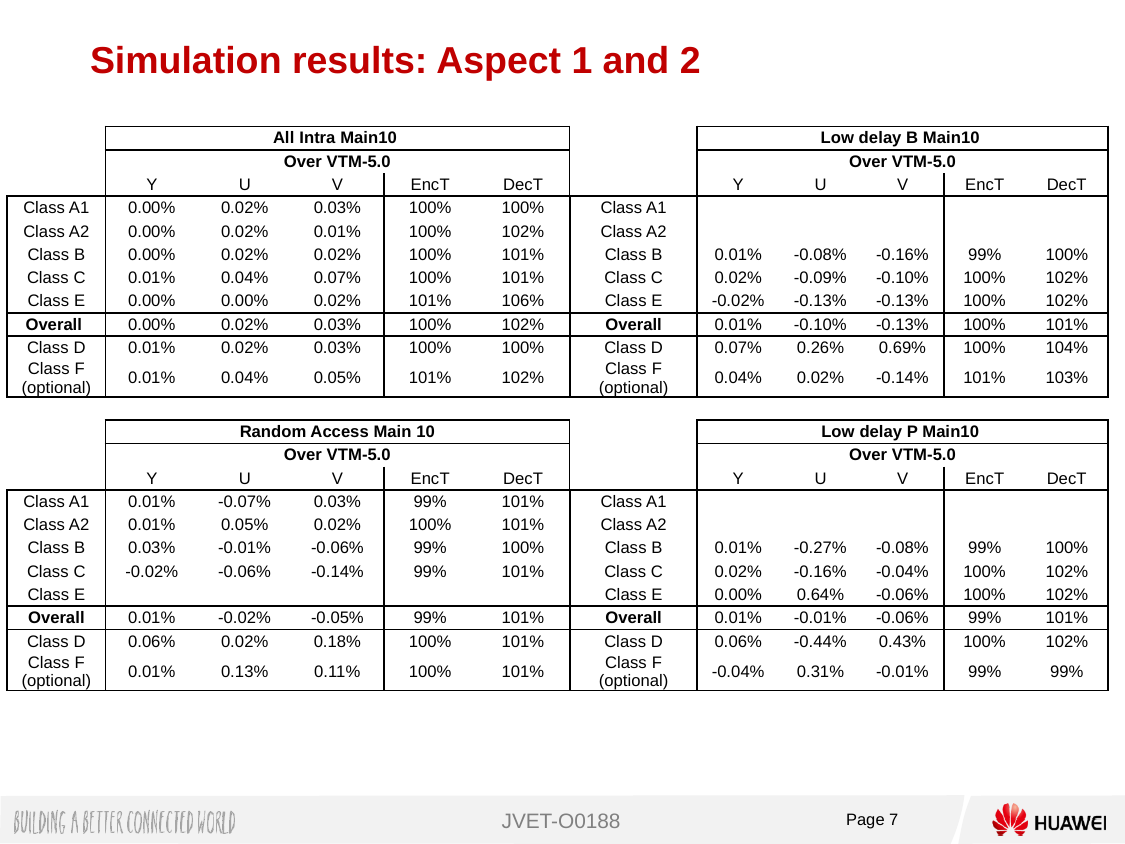

Simulation results: Aspect 1 and 2

|  | All Intra Main10 |  |  |  |  |
| --- | --- | --- | --- | --- | --- |
|  | Over VTM-5.0 |  |  |  |  |
|  | Y | U | V | EncT | DecT |
| Class A1 | 0.00% | 0.02% | 0.03% | 100% | 100% |
| Class A2 | 0.00% | 0.02% | 0.01% | 100% | 102% |
| Class B | 0.00% | 0.02% | 0.02% | 100% | 101% |
| Class C | 0.01% | 0.04% | 0.07% | 100% | 101% |
| Class E | 0.00% | 0.00% | 0.02% | 101% | 106% |
| Overall | 0.00% | 0.02% | 0.03% | 100% | 102% |
| Class D | 0.01% | 0.02% | 0.03% | 100% | 100% |
| Class F (optional) | 0.01% | 0.04% | 0.05% | 101% | 102% |
|  |  |  |  |  |  |
|  | Random Access Main 10 |  |  |  |  |
|  | Over VTM-5.0 |  |  |  |  |
|  | Y | U | V | EncT | DecT |
| Class A1 | 0.01% | -0.07% | 0.03% | 99% | 101% |
| Class A2 | 0.01% | 0.05% | 0.02% | 100% | 101% |
| Class B | 0.03% | -0.01% | -0.06% | 99% | 100% |
| Class C | -0.02% | -0.06% | -0.14% | 99% | 101% |
| Class E |  |  |  |  |  |
| Overall | 0.01% | -0.02% | -0.05% | 99% | 101% |
| Class D | 0.06% | 0.02% | 0.18% | 100% | 101% |
| Class F (optional) | 0.01% | 0.13% | 0.11% | 100% | 101% |
|  | Low delay B Main10 |  |  |  |  |
| --- | --- | --- | --- | --- | --- |
|  | Over VTM-5.0 |  |  |  |  |
|  | Y | U | V | EncT | DecT |
| Class A1 |  |  |  |  |  |
| Class A2 |  |  |  |  |  |
| Class B | 0.01% | -0.08% | -0.16% | 99% | 100% |
| Class C | 0.02% | -0.09% | -0.10% | 100% | 102% |
| Class E | -0.02% | -0.13% | -0.13% | 100% | 102% |
| Overall | 0.01% | -0.10% | -0.13% | 100% | 101% |
| Class D | 0.07% | 0.26% | 0.69% | 100% | 104% |
| Class F (optional) | 0.04% | 0.02% | -0.14% | 101% | 103% |
|  |  |  |  |  |  |
|  | Low delay P Main10 |  |  |  |  |
|  | Over VTM-5.0 |  |  |  |  |
|  | Y | U | V | EncT | DecT |
| Class A1 |  |  |  |  |  |
| Class A2 |  |  |  |  |  |
| Class B | 0.01% | -0.27% | -0.08% | 99% | 100% |
| Class C | 0.02% | -0.16% | -0.04% | 100% | 102% |
| Class E | 0.00% | 0.64% | -0.06% | 100% | 102% |
| Overall | 0.01% | -0.01% | -0.06% | 99% | 101% |
| Class D | 0.06% | -0.44% | 0.43% | 100% | 102% |
| Class F (optional) | -0.04% | 0.31% | -0.01% | 99% | 99% |